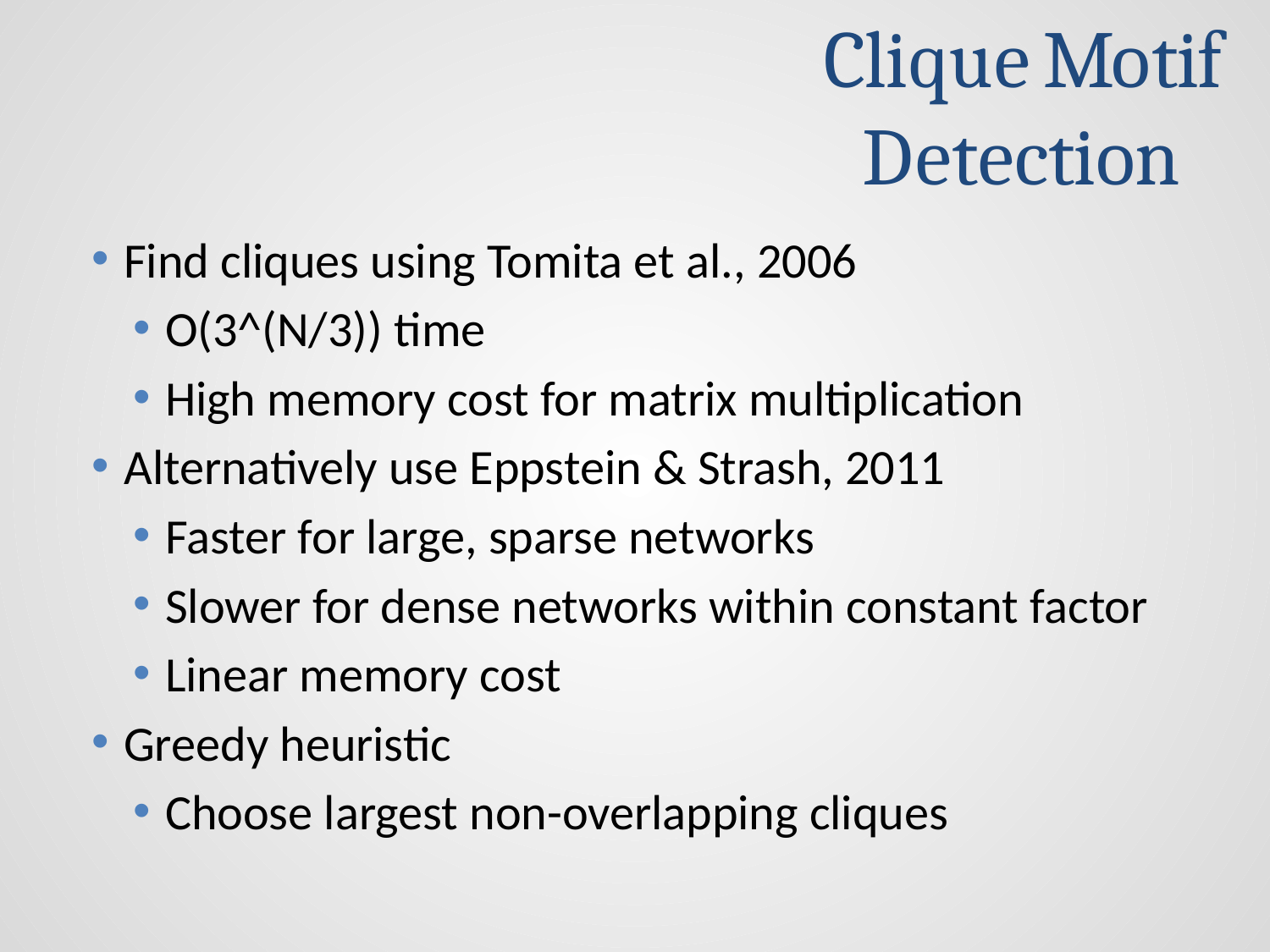

Clique Motif Detection
Find cliques using Tomita et al., 2006
O(3^(N/3)) time
High memory cost for matrix multiplication
Alternatively use Eppstein & Strash, 2011
Faster for large, sparse networks
Slower for dense networks within constant factor
Linear memory cost
Greedy heuristic
Choose largest non-overlapping cliques